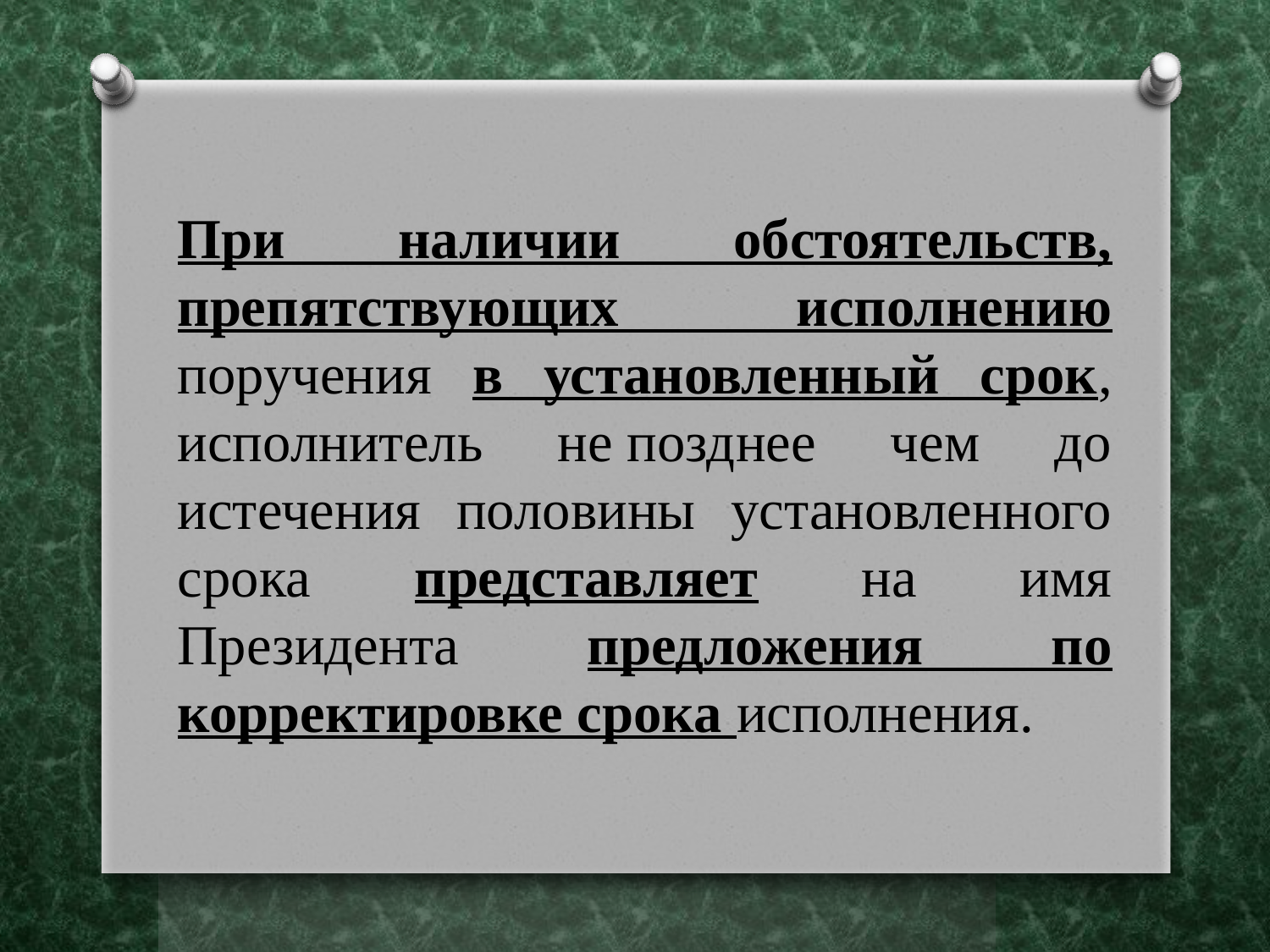

При наличии обстоятельств, препятствующих исполнению поручения в установленный срок, исполнитель не позднее чем до истечения половины установленного срока представляет на имя Президента предложения по корректировке срока исполнения.